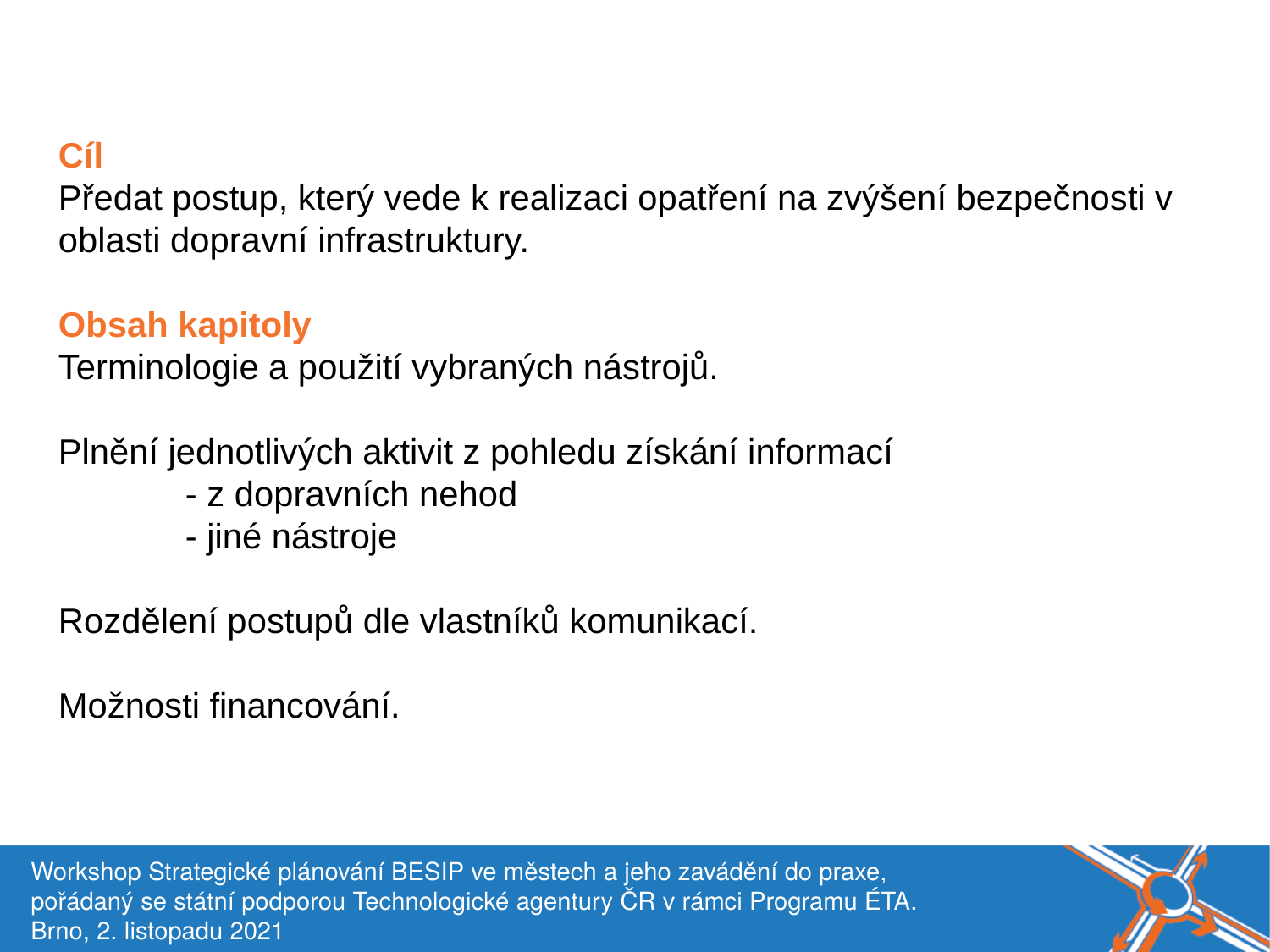

Název akce, místo, datum
Cíl
Předat postup, který vede k realizaci opatření na zvýšení bezpečnosti v oblasti dopravní infrastruktury.

Obsah kapitoly
Terminologie a použití vybraných nástrojů.

Plnění jednotlivých aktivit z pohledu získání informací
	- z dopravních nehod
	- jiné nástroje

Rozdělení postupů dle vlastníků komunikací.

Možnosti financování.